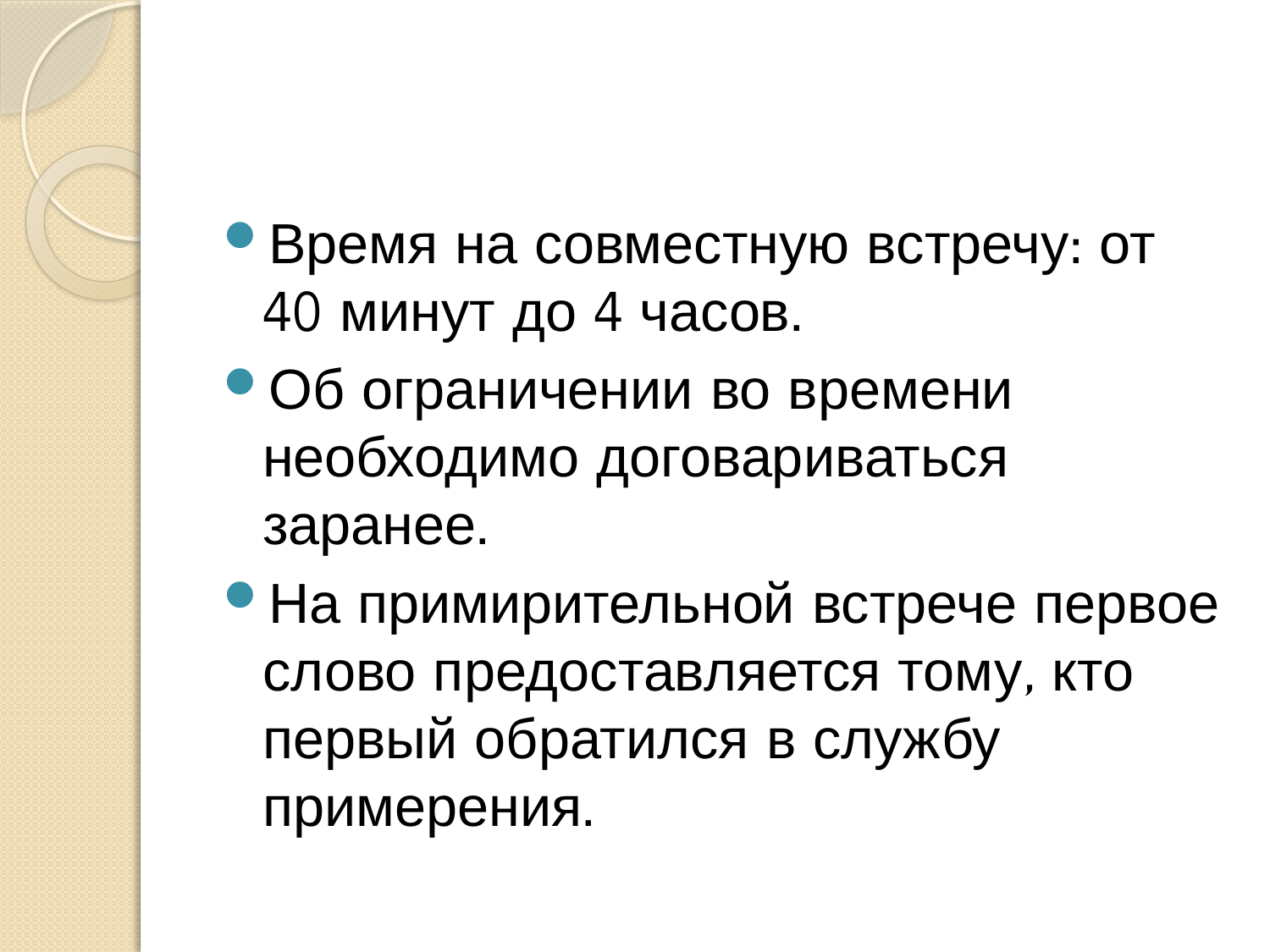

#
Время на совместную встречу: от 40 минут до 4 часов.
Об ограничении во времени необходимо договариваться заранее.
На примирительной встрече первое слово предоставляется тому, кто первый обратился в службу примерения.